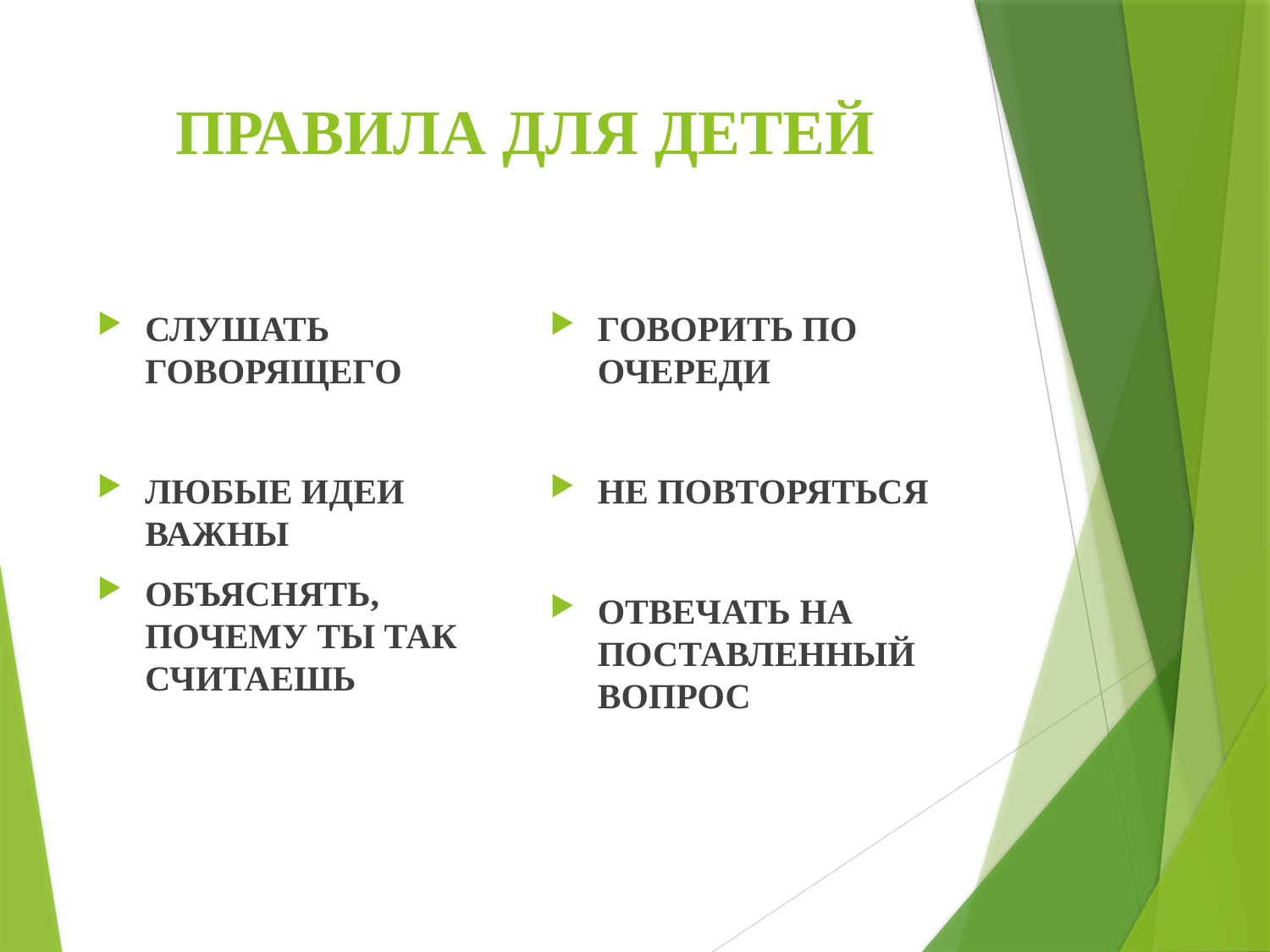

# ПРАВИЛА ДЛЯ ДЕТЕЙ
СЛУШАТЬ
ГОВОРЯЩЕГО

ЛЮБЫЕ ИДЕИ ВАЖНЫ
ОБЪЯСНЯТЬ, ПОЧЕМУ ТЫ ТАК
СЧИТАЕШЬ

ГОВОРИТЬ ПО
ОЧЕРЕДИ

НЕ ПОВТОРЯТЬСЯ

ОТВЕЧАТЬ НА
ПОСТАВЛЕННЫЙ
ВОПРОС